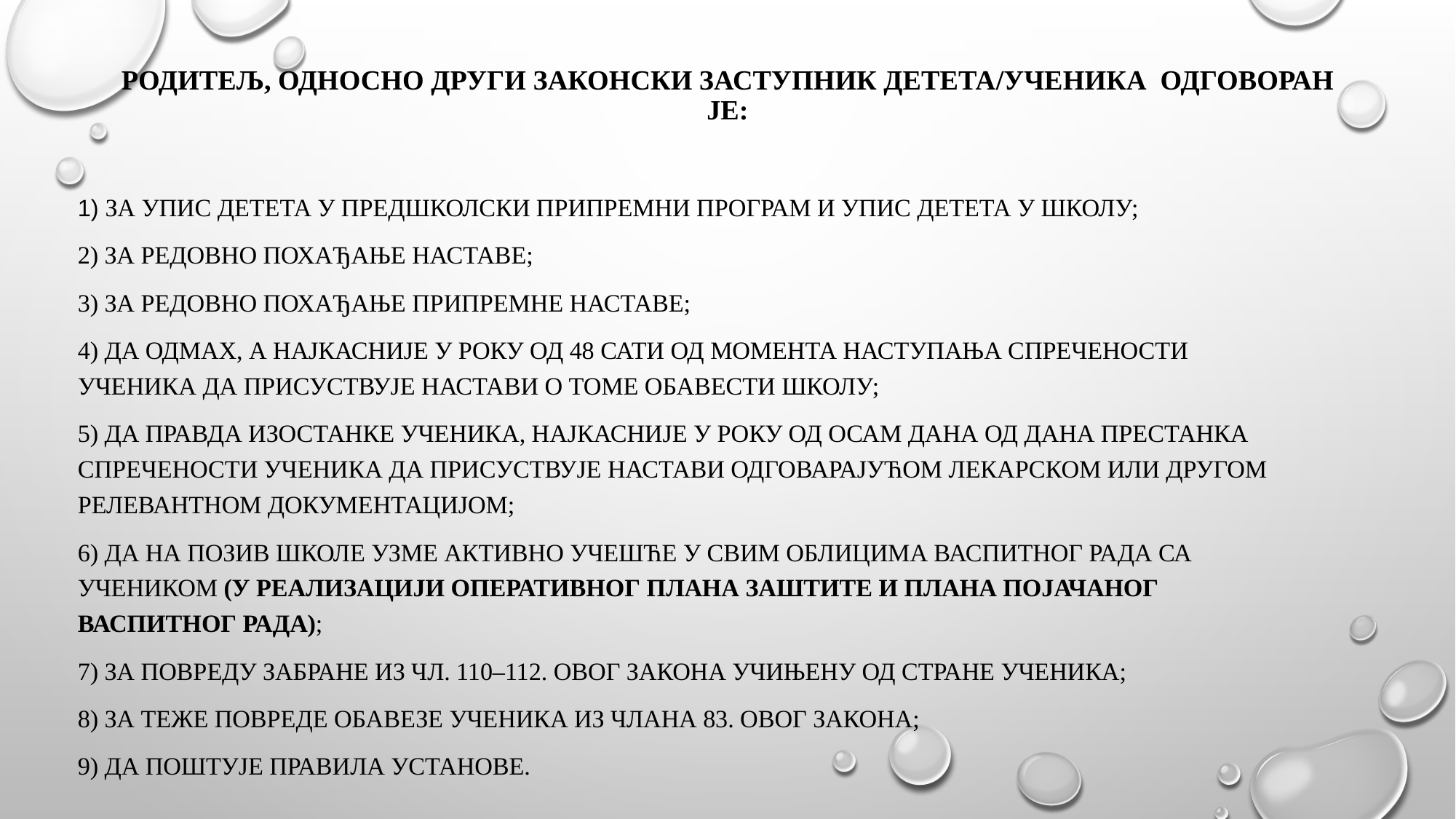

# Родитељ, односно други законски заступник детета/УЧЕНИКА  одговоран је:
1) за упис детета у предшколски припремни програм и упис детета у школу;
2) за редовно похађање наставе;
3) за редовно похађање припремне наставе;
4) да одмах, а најкасније у року од 48 сати од момента наступања спречености ученика да присуствује настави о томе обавести школу;
5) да правда изостанке ученика, најкасније у року од осам дана од дана престанка спречености ученика да присуствује настави одговарајућом лекарском или другом релевантном документацијом;
6) да на позив школе узме активно учешће у свим облицима васпитног рада са учеником (у реализацији оперативног плана заштите и плана појачаног васпитног рада);
7) за повреду забране из чл. 110–112. овог закона учињену од стране ученика;
8) за теже повреде обавезе ученика из члана 83. овог закона;
9) да поштује правила установе.